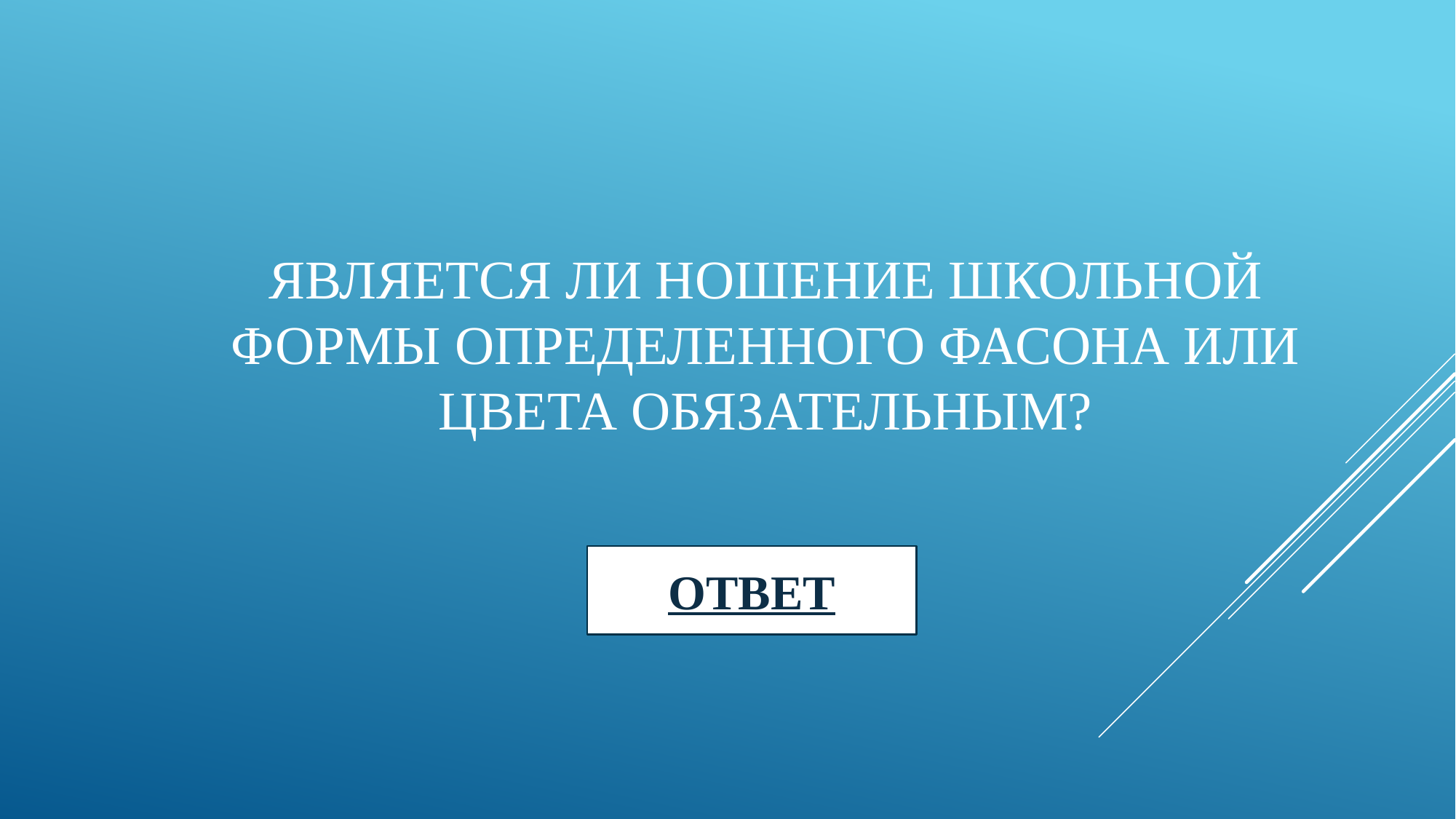

# Является ли ношение школьной формы определенного фасона или цвета обязательным?
ОТВЕТ